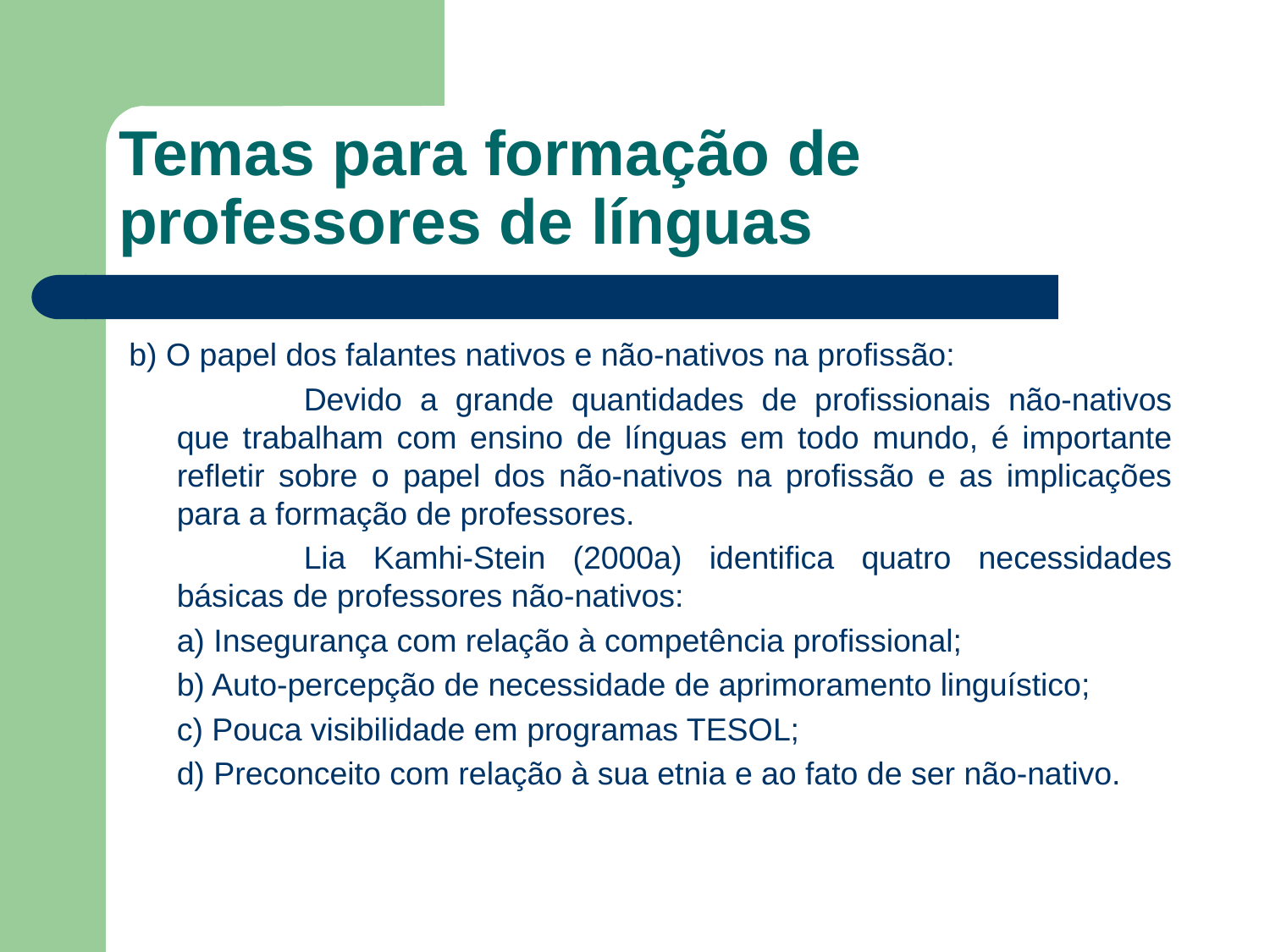

# Temas para formação de professores de línguas
b) O papel dos falantes nativos e não-nativos na profissão:
		Devido a grande quantidades de profissionais não-nativos que trabalham com ensino de línguas em todo mundo, é importante refletir sobre o papel dos não-nativos na profissão e as implicações para a formação de professores.
		Lia Kamhi-Stein (2000a) identifica quatro necessidades básicas de professores não-nativos:
	a) Insegurança com relação à competência profissional;
	b) Auto-percepção de necessidade de aprimoramento linguístico;
	c) Pouca visibilidade em programas TESOL;
	d) Preconceito com relação à sua etnia e ao fato de ser não-nativo.